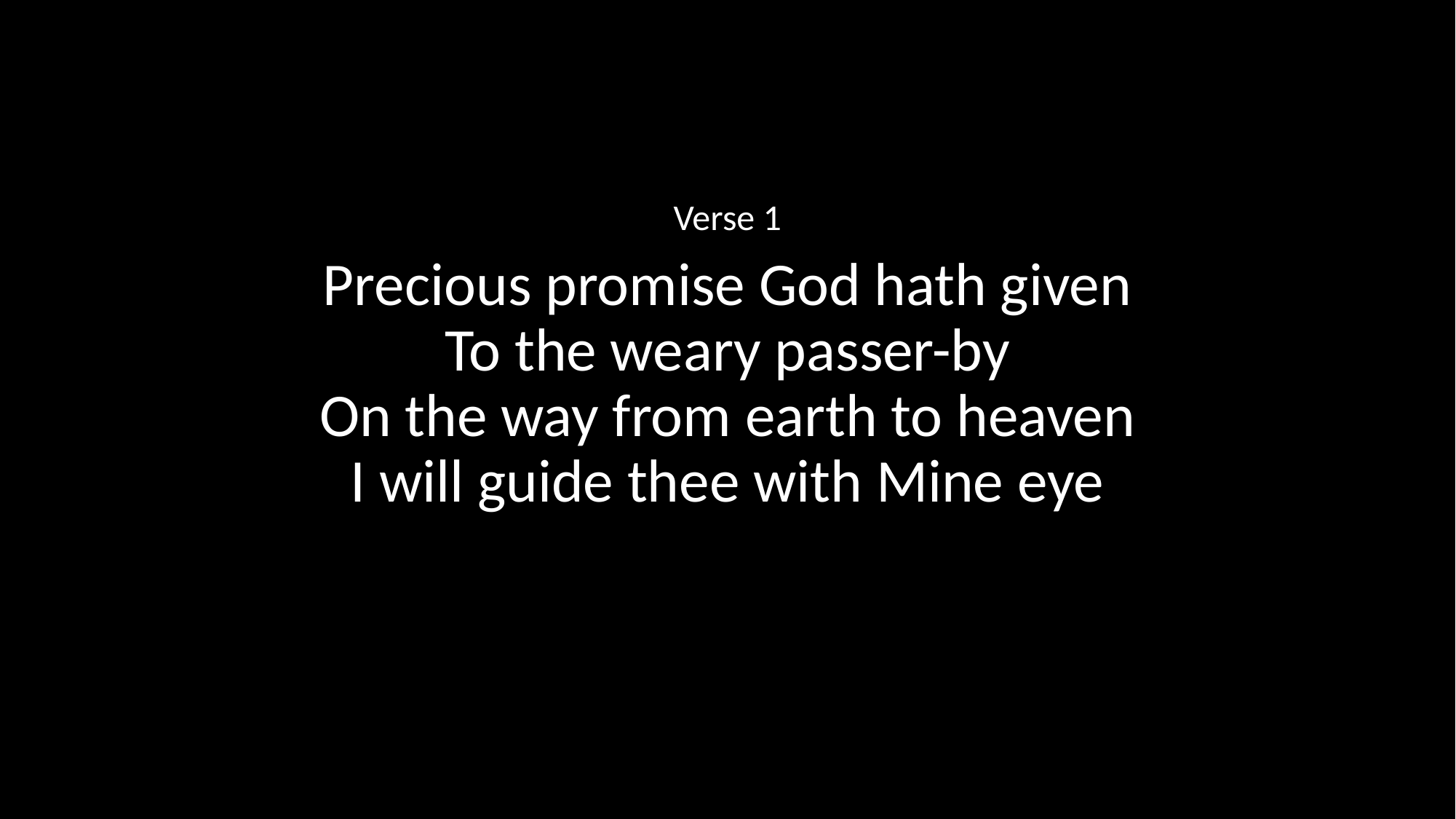

Verse 1
Precious promise God hath given
To the weary passer-by
On the way from earth to heaven
I will guide thee with Mine eye